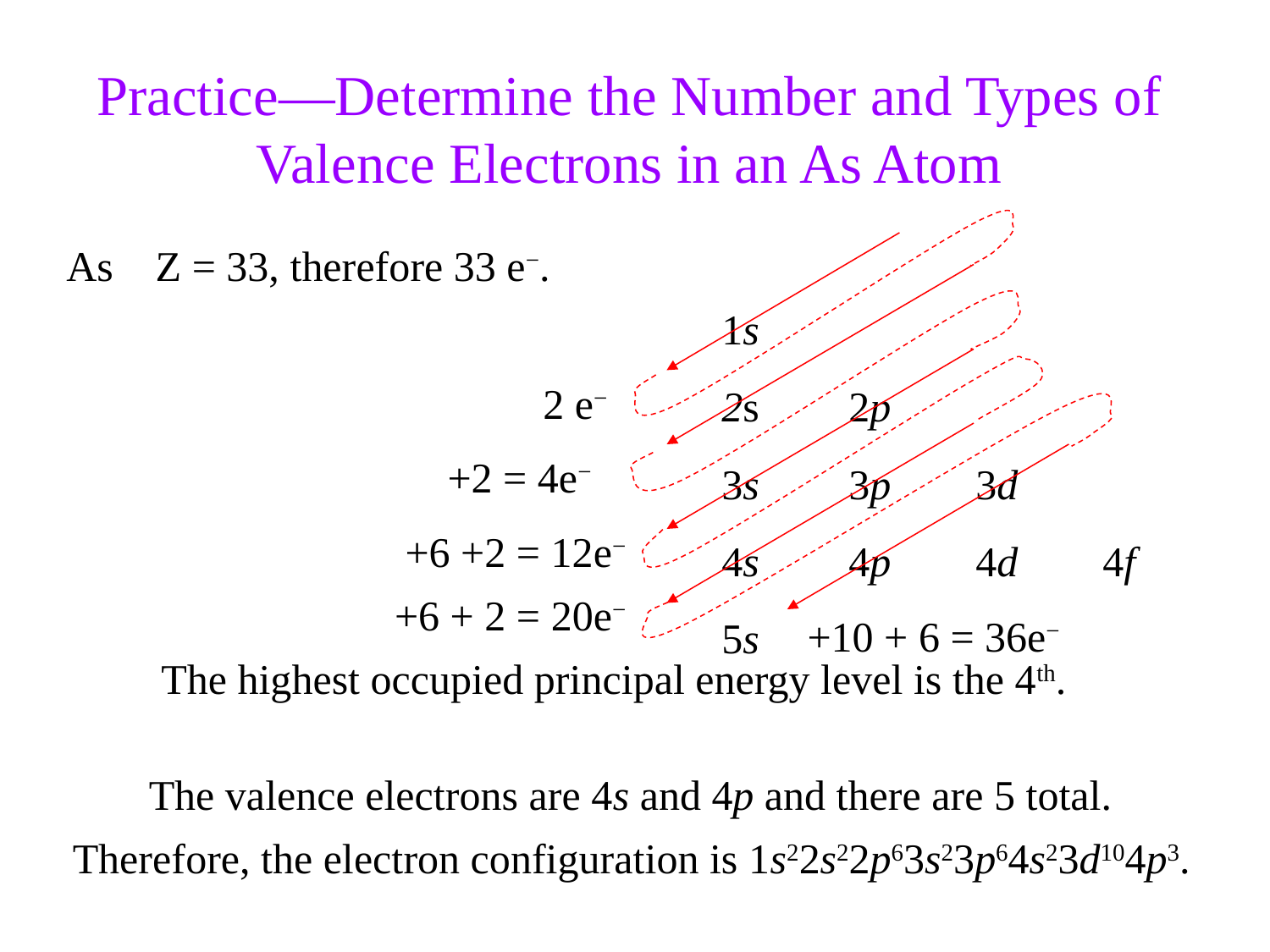

Practice—Determine the Number and Types of Valence Electrons in an As Atom

As    Z = 33, therefore 33 e−.

1s
2s	2p
3s	3p	3d
4s	4p	4d	4f
5s

2 e−

+2 = 4e−

+6 +2 = 12e−
+6 + 2 = 20e−
+10 + 6 = 36e−
The highest occupied principal energy level is the 4th.
The valence electrons are 4s and 4p and there are 5 total.
Therefore, the electron configuration is 1s22s22p63s23p64s23d104p3.